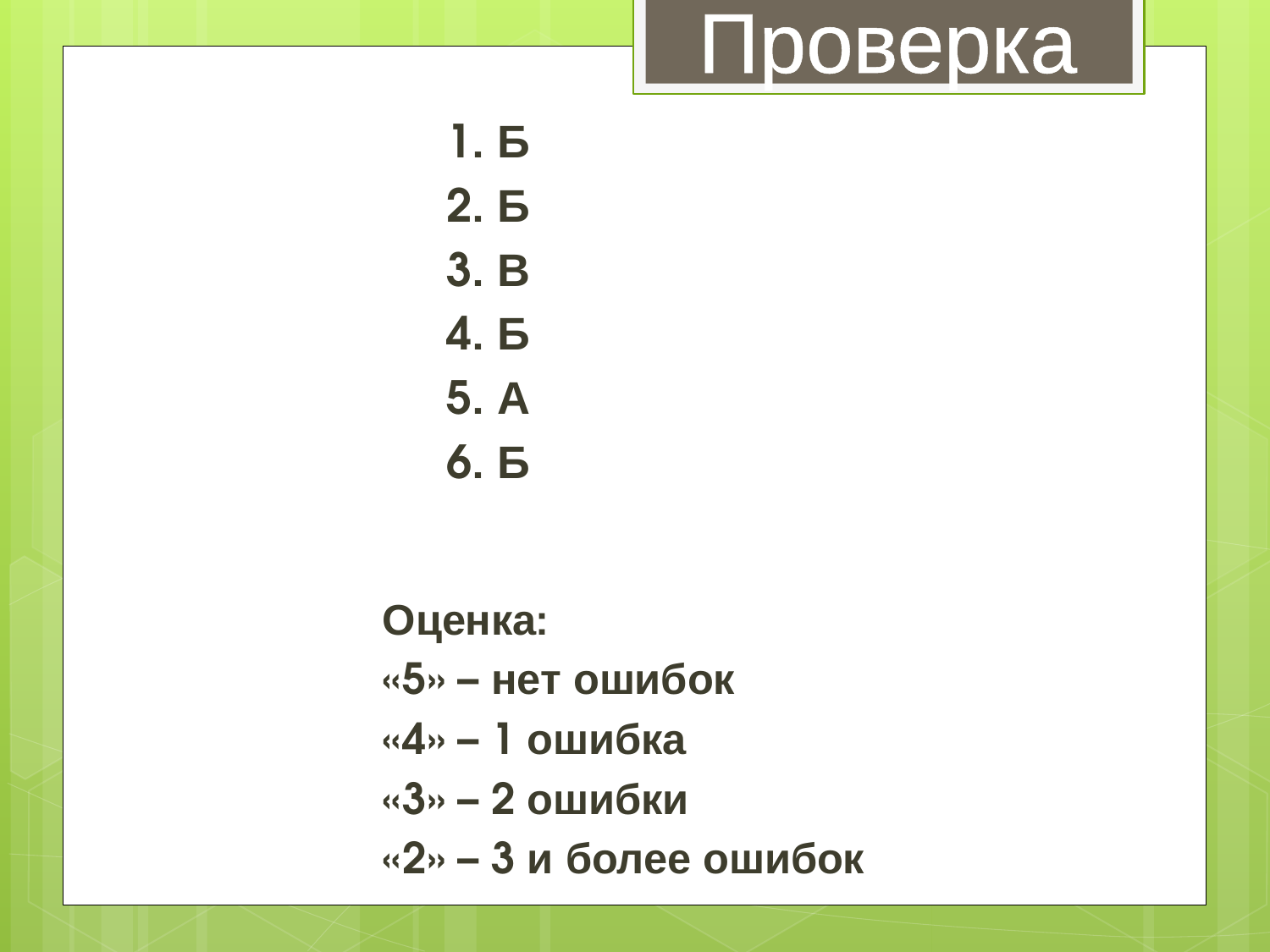

# Проверка
1. Б
2. Б
3. В
4. Б
5. А
6. Б

Оценка:
«5» – нет ошибок
«4» – 1 ошибка
«3» – 2 ошибки
«2» – 3 и более ошибок